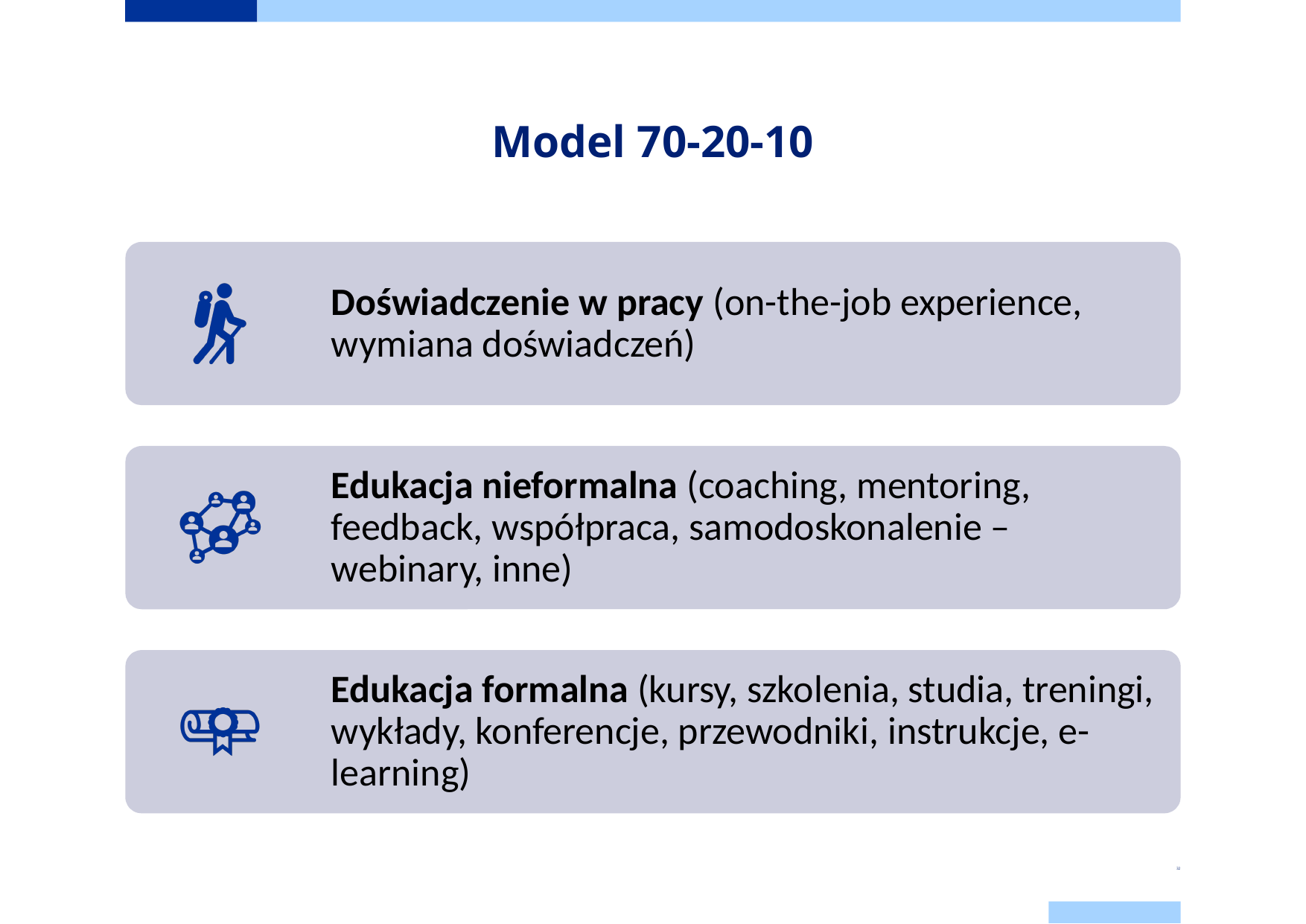

# Model 70-20-10
Doświadczenie w pracy (on-the-job experience, wymiana doświadczeń)
Edukacja nieformalna (coaching, mentoring, feedback, współpraca, samodoskonalenie – webinary, inne)
Edukacja formalna (kursy, szkolenia, studia, treningi, wykłady, konferencje, przewodniki, instrukcje, e-learning)
32